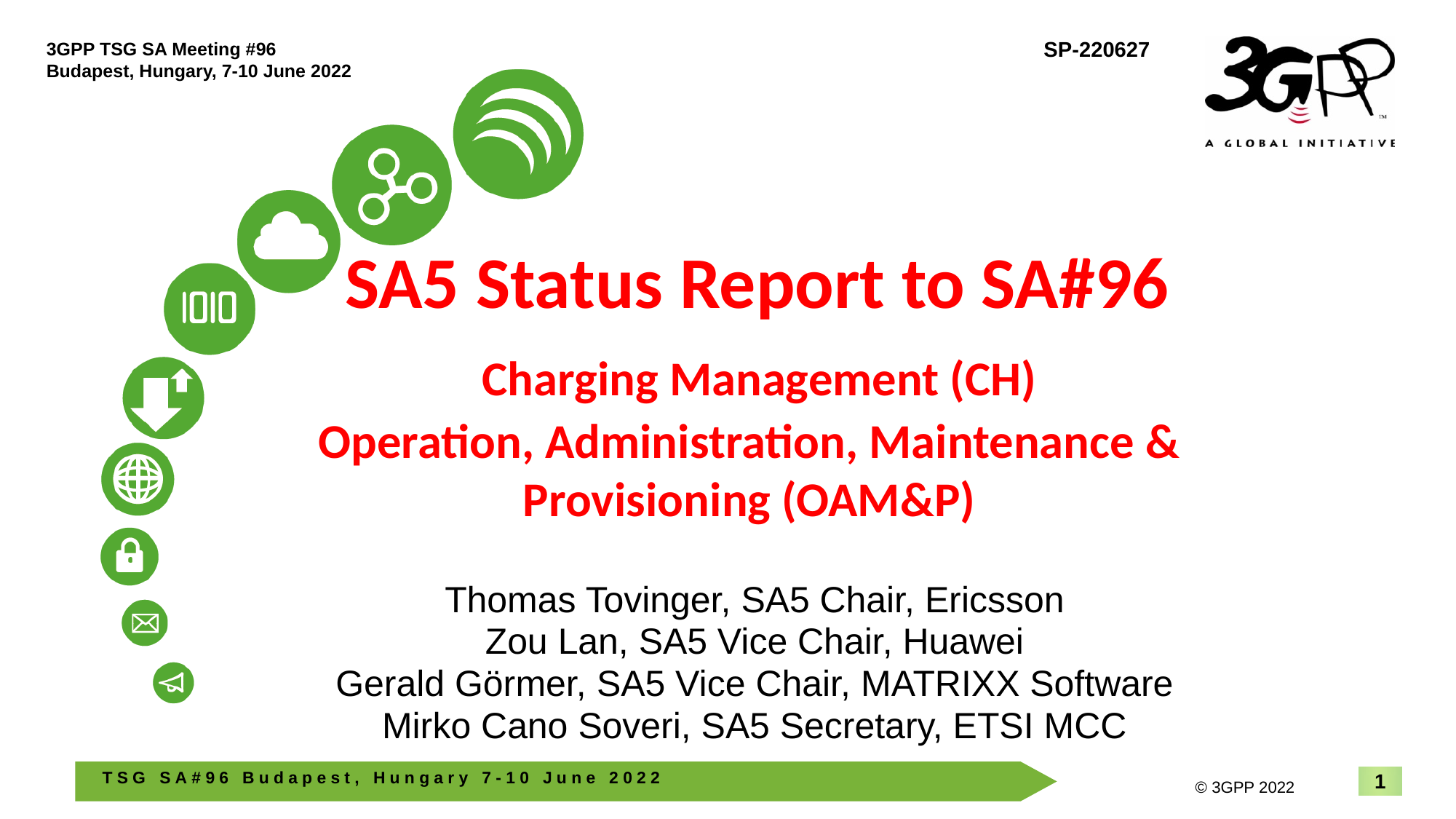

# SA5 Status Report to SA#96 Charging Management (CH) Operation, Administration, Maintenance & Provisioning (OAM&P)
Thomas Tovinger, SA5 Chair, Ericsson
Zou Lan, SA5 Vice Chair, Huawei
Gerald Görmer, SA5 Vice Chair, MATRIXX Software
Mirko Cano Soveri, SA5 Secretary, ETSI MCC